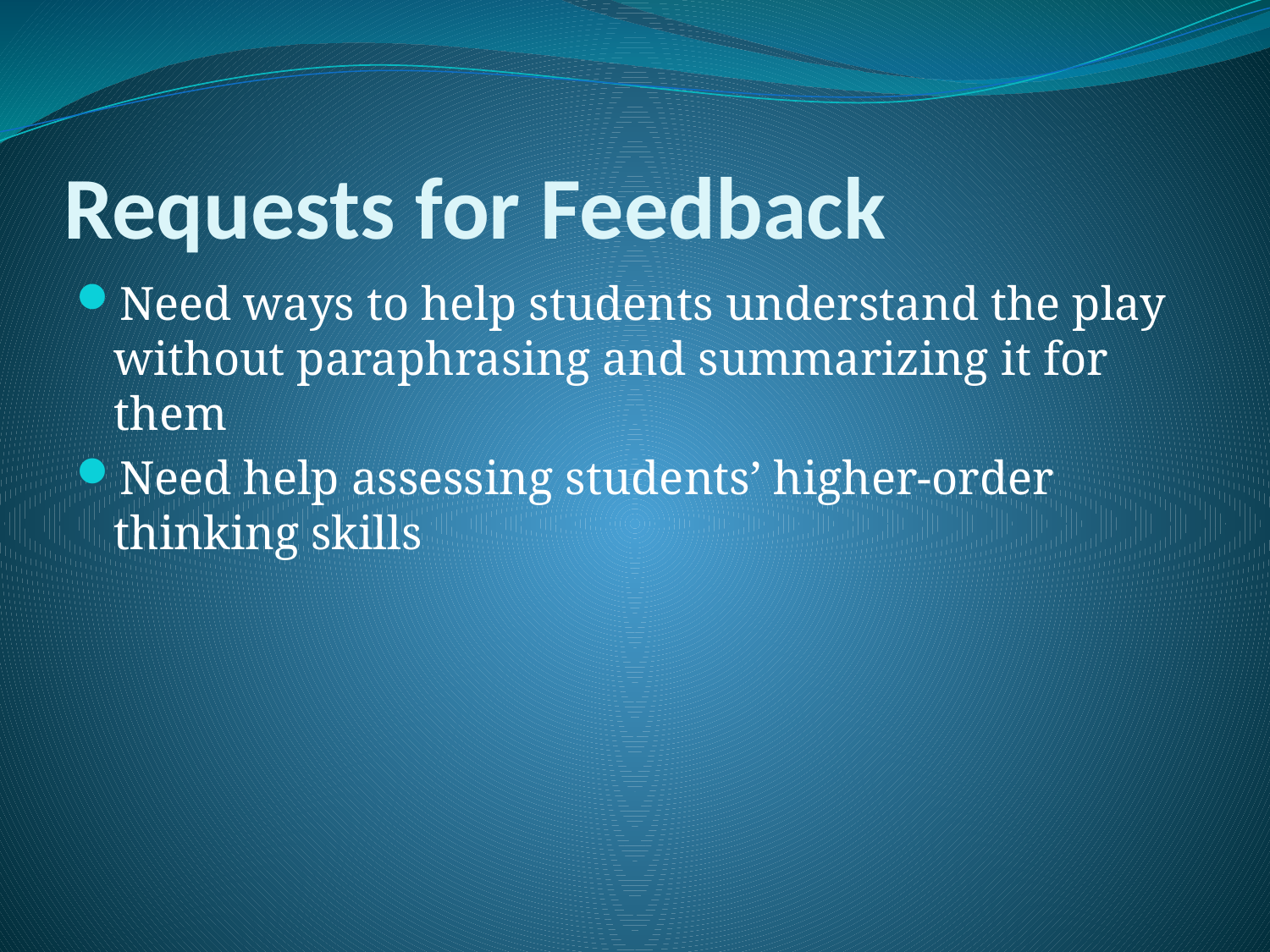

# Requests for Feedback
Need ways to help students understand the play without paraphrasing and summarizing it for them
Need help assessing students’ higher-order thinking skills